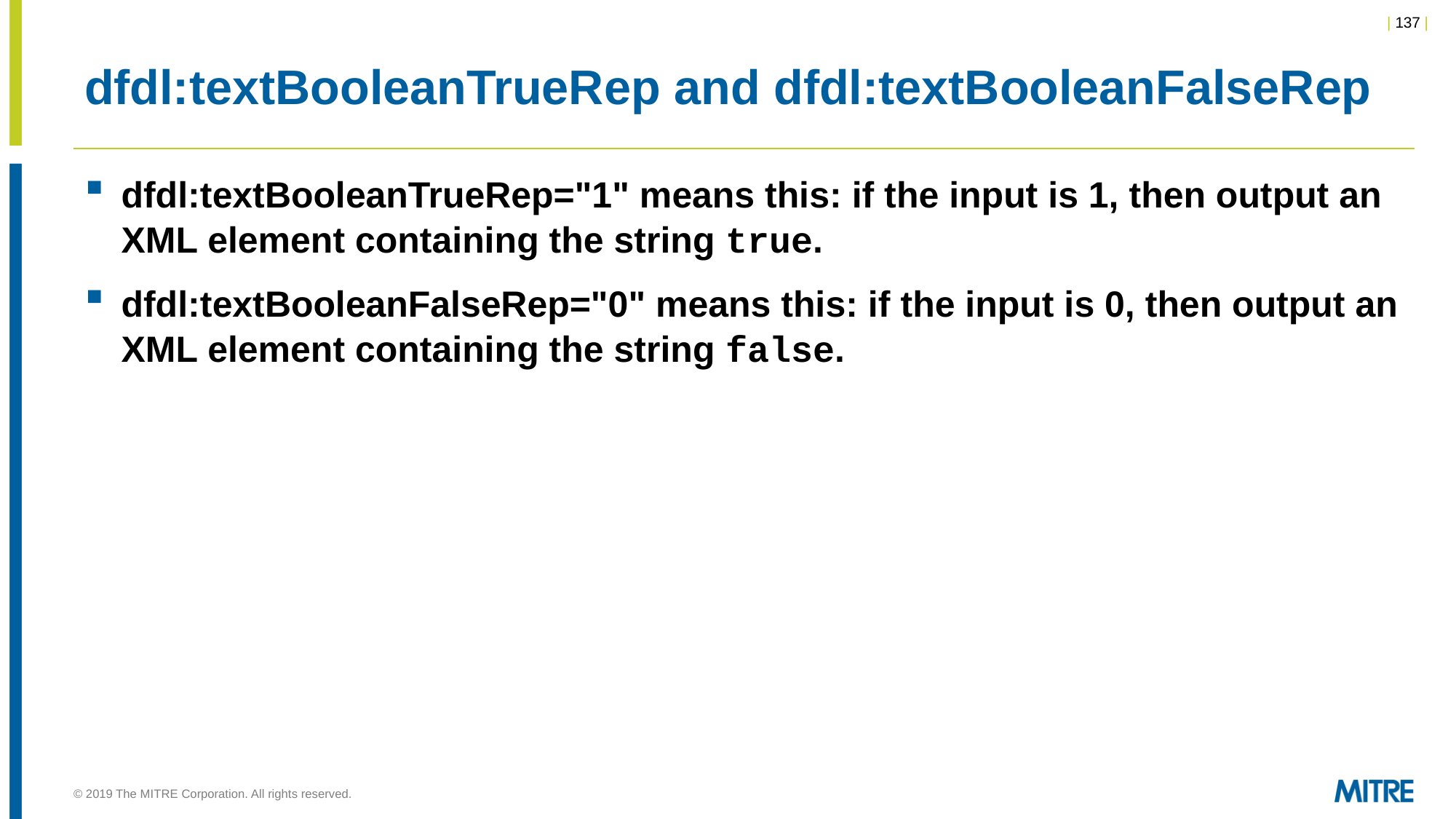

# dfdl:textBooleanTrueRep and dfdl:textBooleanFalseRep
dfdl:textBooleanTrueRep="1" means this: if the input is 1, then output an XML element containing the string true.
dfdl:textBooleanFalseRep="0" means this: if the input is 0, then output an XML element containing the string false.

© 2019 The MITRE Corporation. All rights reserved.